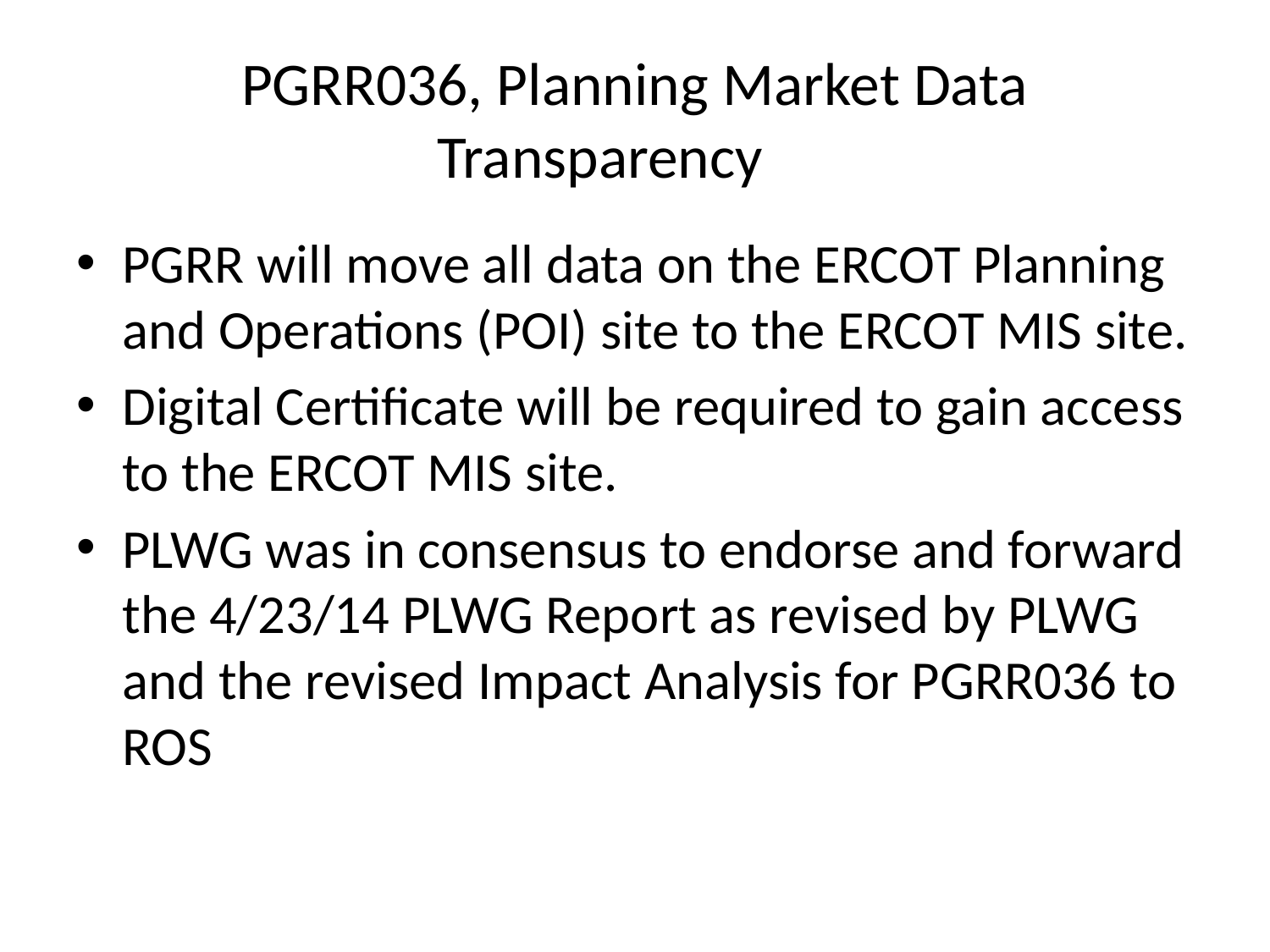

# PGRR036, Planning Market Data Transparency
PGRR will move all data on the ERCOT Planning and Operations (POI) site to the ERCOT MIS site.
Digital Certificate will be required to gain access to the ERCOT MIS site.
PLWG was in consensus to endorse and forward the 4/23/14 PLWG Report as revised by PLWG and the revised Impact Analysis for PGRR036 to ROS